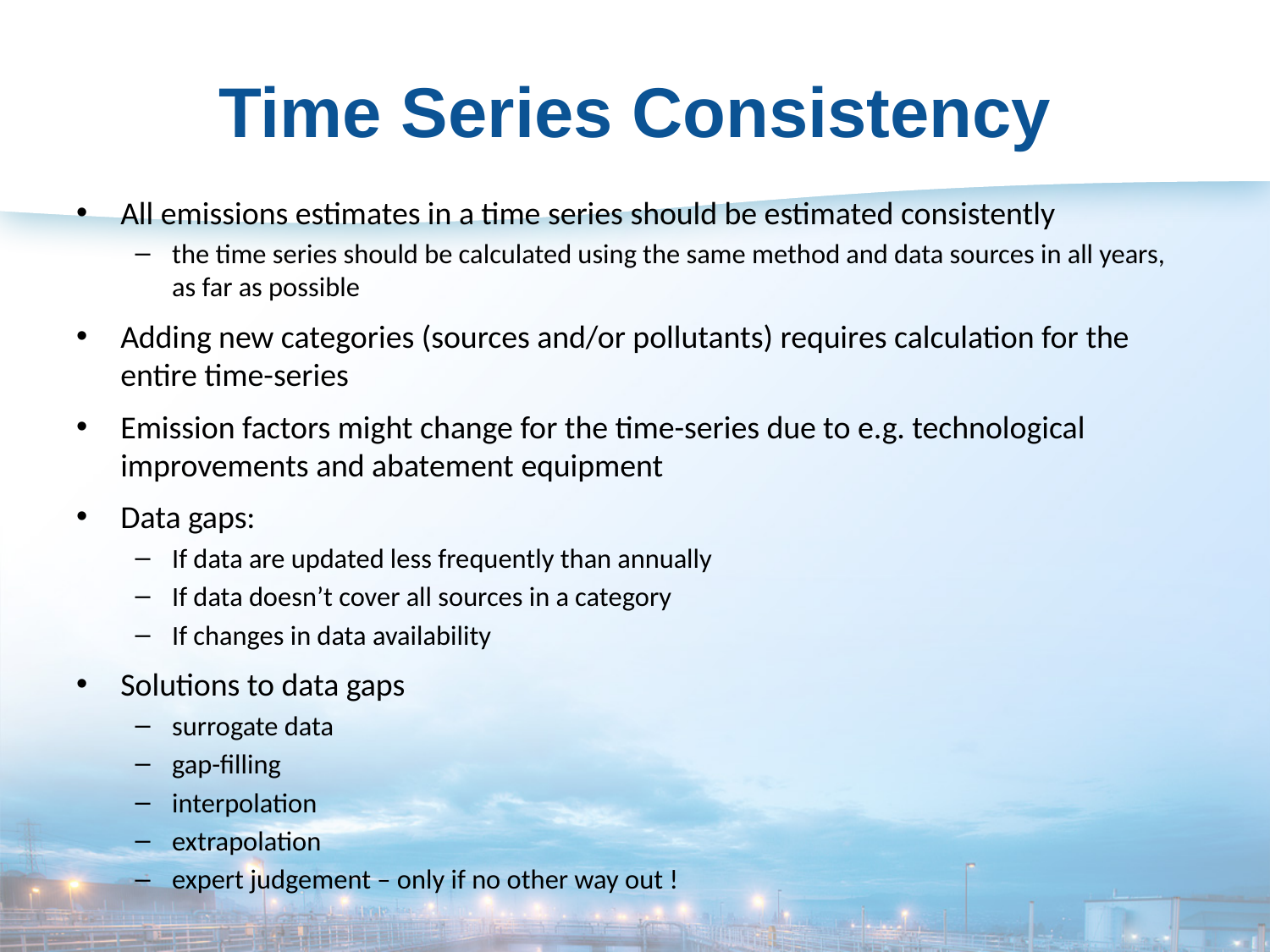

# Time Series Consistency
All emissions estimates in a time series should be estimated consistently
the time series should be calculated using the same method and data sources in all years, as far as possible
Adding new categories (sources and/or pollutants) requires calculation for the entire time-series
Emission factors might change for the time-series due to e.g. technological improvements and abatement equipment
Data gaps:
If data are updated less frequently than annually
If data doesn’t cover all sources in a category
If changes in data availability
Solutions to data gaps
surrogate data
gap-filling
interpolation
extrapolation
expert judgement – only if no other way out !